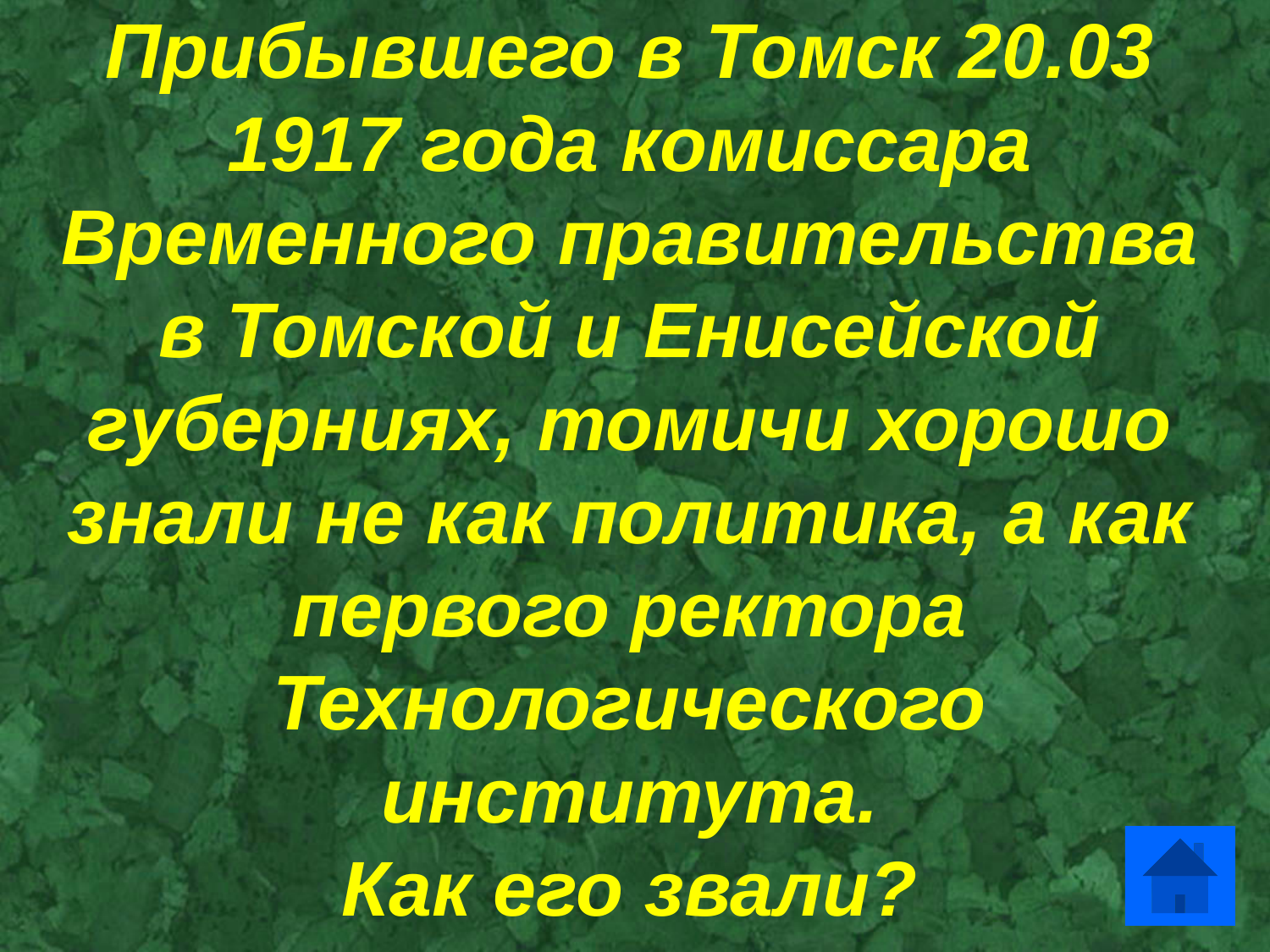

Прибывшего в Томск 20.03 1917 года комиссара Временного правительства в Томской и Енисейской губерниях, томичи хорошо знали не как политика, а как первого ректора Технологического института.
Как его звали?